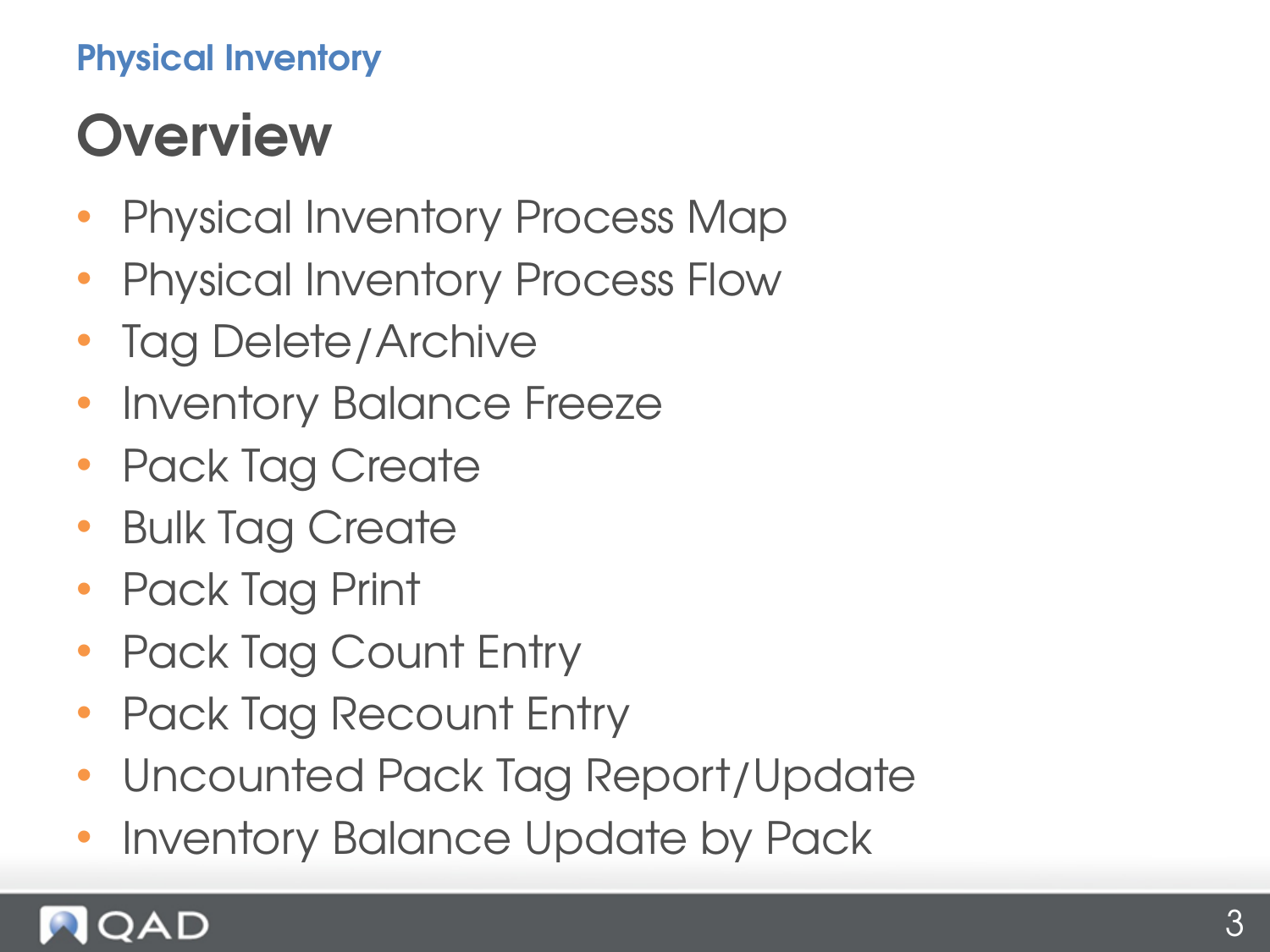

Physical Inventory
# Overview
Physical Inventory Process Map
Physical Inventory Process Flow
Tag Delete/Archive
Inventory Balance Freeze
Pack Tag Create
Bulk Tag Create
Pack Tag Print
Pack Tag Count Entry
Pack Tag Recount Entry
Uncounted Pack Tag Report/Update
Inventory Balance Update by Pack
3